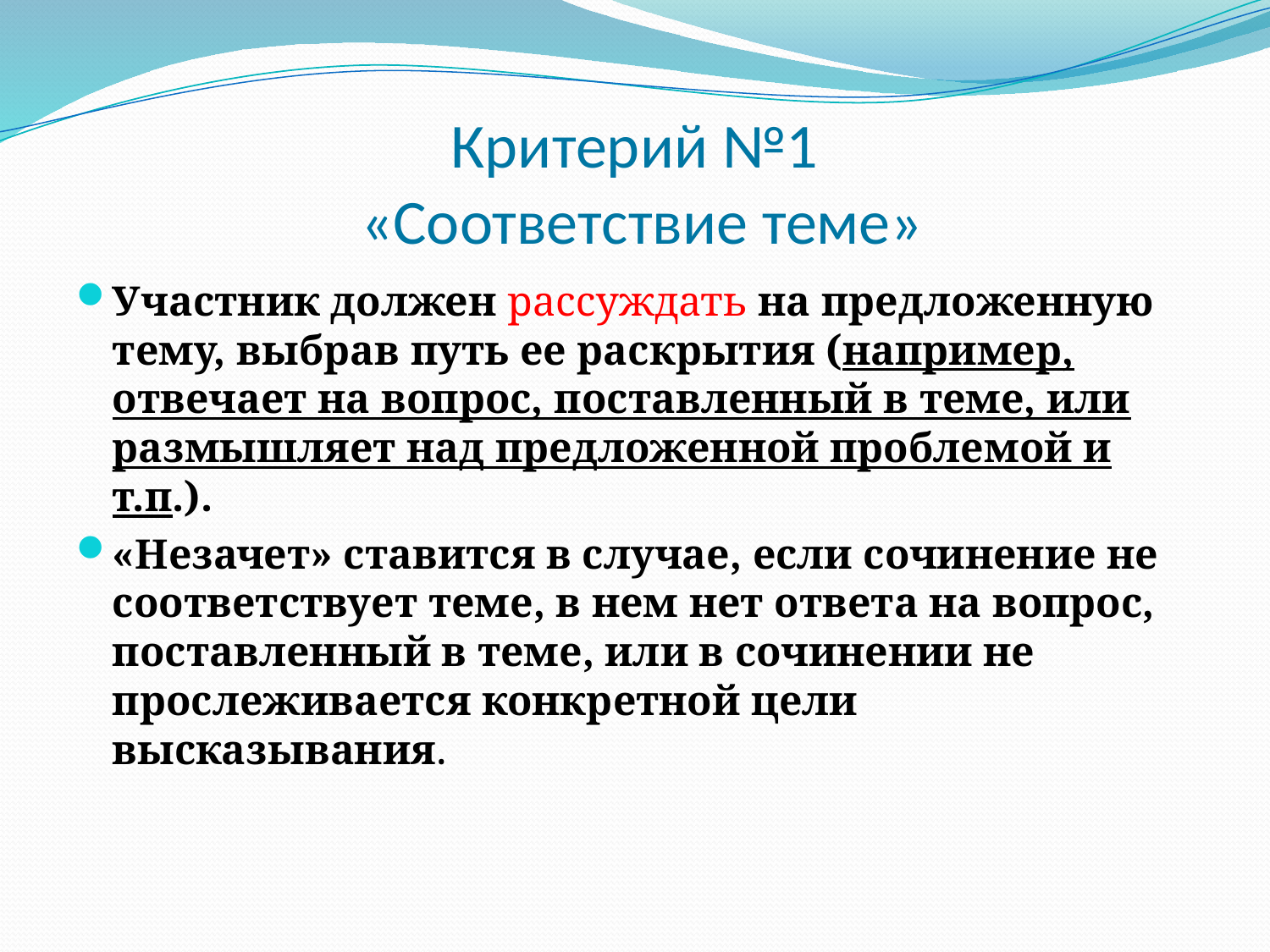

# Критерий №1 «Соответствие теме»
Участник должен рассуждать на предложенную тему, выбрав путь ее раскрытия (например, отвечает на вопрос, поставленный в теме, или размышляет над предложенной проблемой и т.п.).
«Незачет» ставится в случае, если сочинение не соответствует теме, в нем нет ответа на вопрос, поставленный в теме, или в сочинении не прослеживается конкретной цели высказывания.